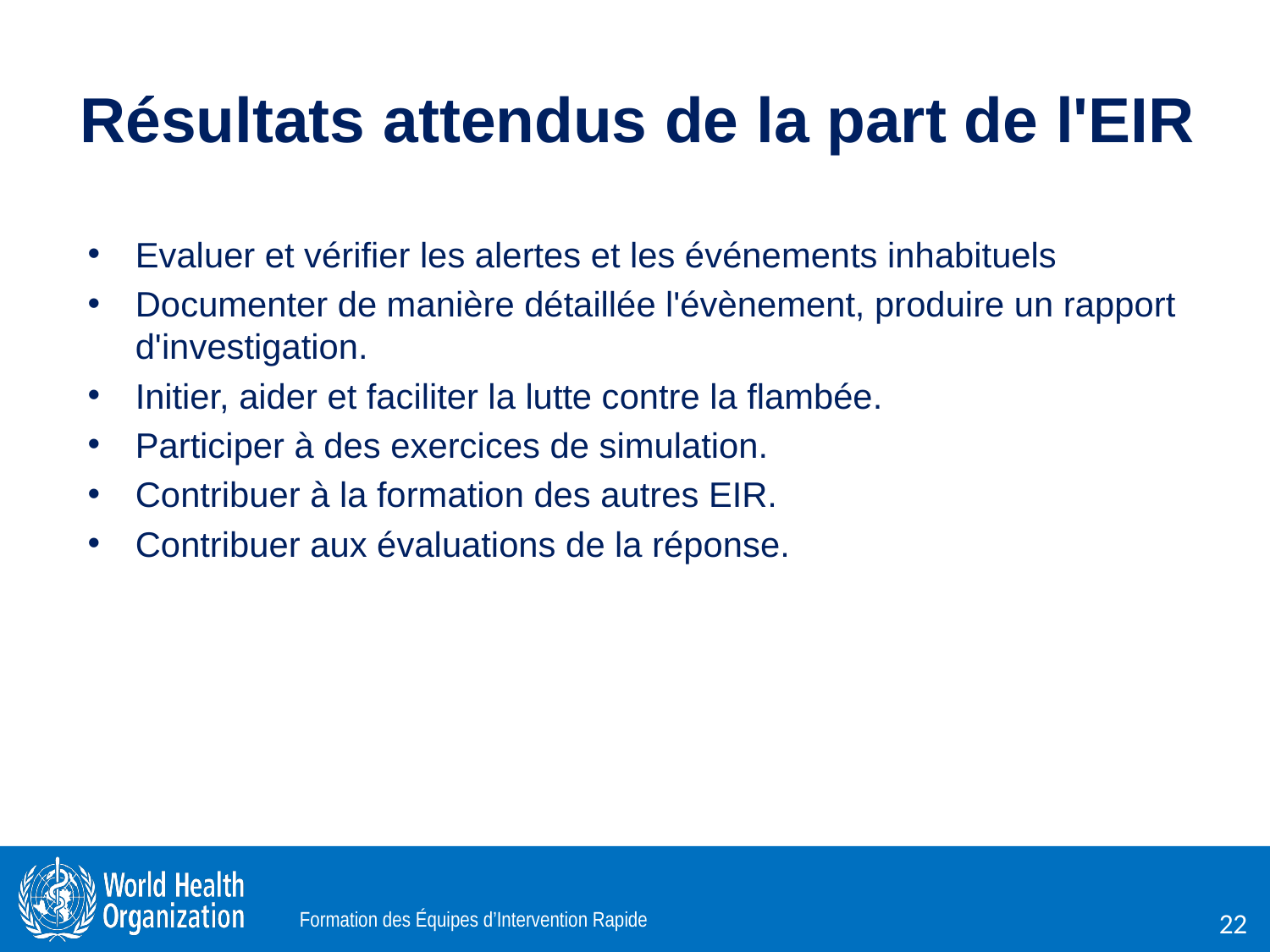

# Résultats attendus de la part de l'EIR
Evaluer et vérifier les alertes et les événements inhabituels
Documenter de manière détaillée l'évènement, produire un rapport d'investigation.
Initier, aider et faciliter la lutte contre la flambée.
Participer à des exercices de simulation.
Contribuer à la formation des autres EIR.
Contribuer aux évaluations de la réponse.